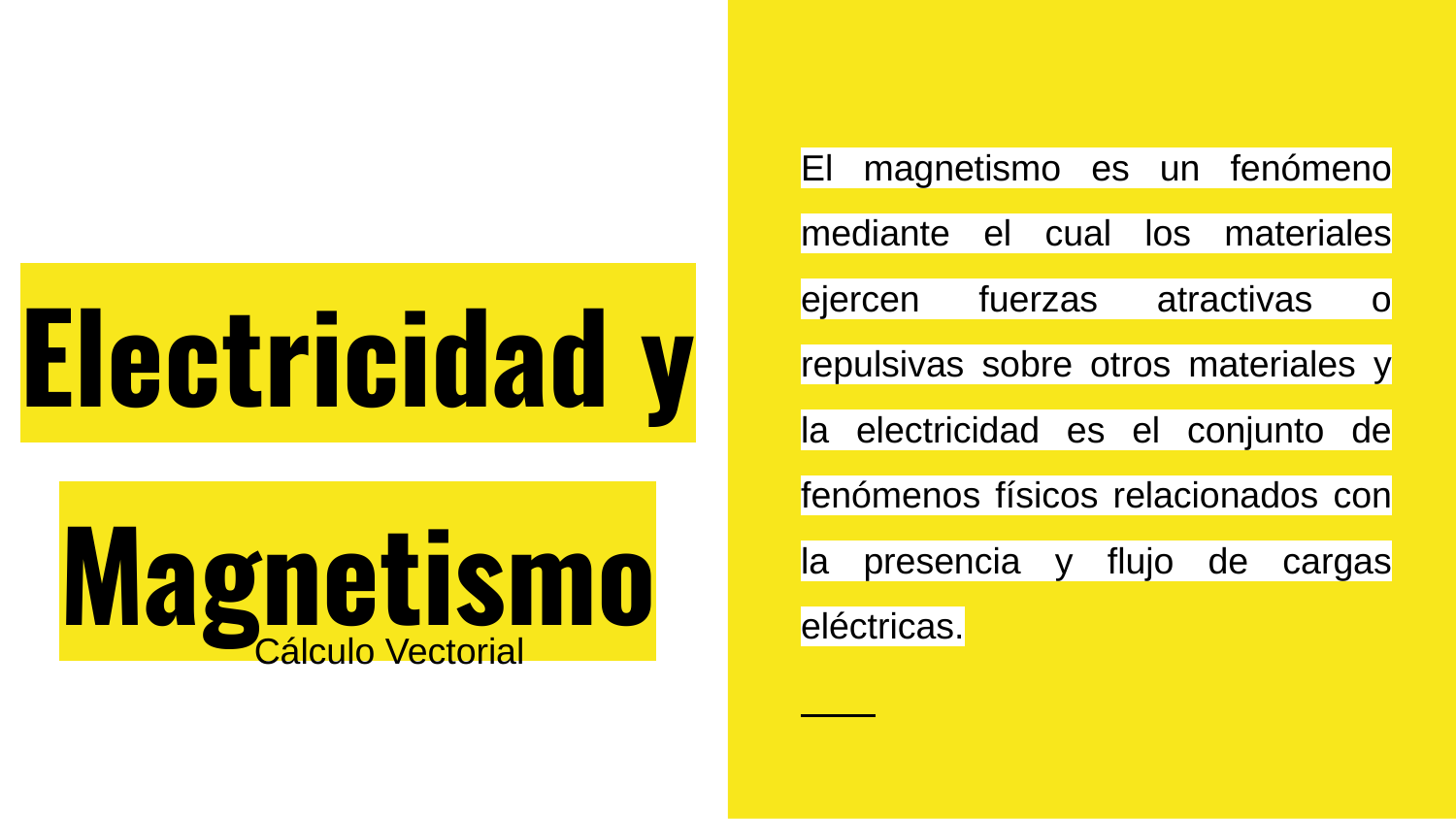

El magnetismo es un fenómeno mediante el cual los materiales ejercen fuerzas atractivas o repulsivas sobre otros materiales y la electricidad es el conjunto de fenómenos físicos relacionados con la presencia y flujo de cargas eléctricas.

# Electricidad y Magnetismo

Cálculo Vectorial